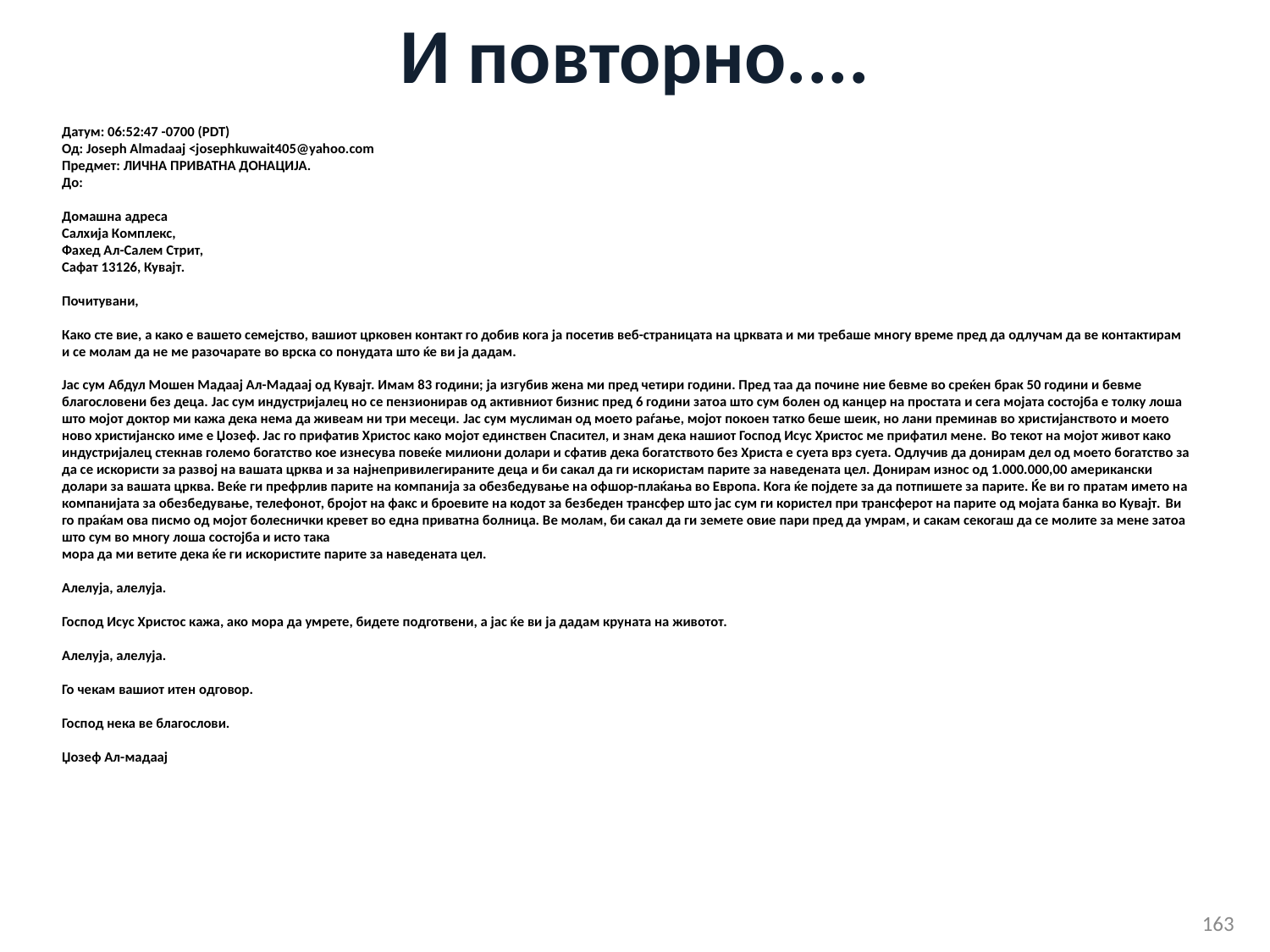

# И повторно....
Датум: 06:52:47 -0700 (PDT)
Од: Joseph Almadaaj <josephkuwait405@yahoo.com
Предмет: ЛИЧНА ПРИВАТНА ДОНАЦИЈА.
До:

Домашна адреса
Салхија Комплекс,
Фахед Ал-Салем Стрит,
Сафат 13126, Кувајт.

Почитувани,

Како сте вие, а како е вашето семејство, вашиот црковен контакт го добив кога ја посетив веб-страницата на црквата и ми требаше многу време пред да одлучам да ве контактирам и се молам да не ме разочарате во врска со понудата што ќе ви ја дадам.

Јас сум Абдул Мошен Мадаај Ал-Мадаај од Кувајт. Имам 83 години; ја изгубив жена ми пред четири години. Пред таа да почине ние бевме во среќен брак 50 години и бевме благословени без деца. Јас сум индустријалец но се пензионирав од активниот бизнис пред 6 години затоа што сум болен од канцер на простата и сега мојата состојба е толку лоша што мојот доктор ми кажа дека нема да живеам ни три месеци. Јас сум муслиман од моето раѓање, мојот покоен татко беше шеик, но лани преминав во христијанството и моето ново христијанско име е Џозеф. Јас го прифатив Христос како мојот единствен Спасител, и знам дека нашиот Господ Исус Христос ме прифатил мене. Во текот на мојот живот како индустријалец стекнав големо богатство кое изнесува повеќе милиони долари и сфатив дека богатството без Христа е суета врз суета. Одлучив да донирам дел од моето богатство за да се искористи за развој на вашата црква и за најнепривилегираните деца и би сакал да ги искористам парите за наведената цел. Донирам износ од 1.000.000,00 американски долари за вашата црква. Веќе ги префрлив парите на компанија за обезбедување на офшор-плаќања во Европа. Кога ќе појдете за да потпишете за парите. Ќе ви го пратам името на компанијата за обезбедување, телефонот, бројот на факс и броевите на кодот за безбеден трансфер што јас сум ги користел при трансферот на парите од мојата банка во Кувајт. Ви го праќам ова писмо од мојот болеснички кревет во една приватна болница. Ве молам, би сакал да ги земете овие пари пред да умрам, и сакам секогаш да се молите за мене затоа што сум во многу лоша состојба и исто така
мора да ми ветите дека ќе ги искористите парите за наведената цел.

Алелуја, алелуја.

Господ Исус Христос кажа, ако мора да умрете, бидете подготвени, а јас ќе ви ја дадам круната на животот.

Алелуја, алелуја.

Го чекам вашиот итен одговор.

Господ нека ве благослови.

Џозеф Ал-мадаај

163